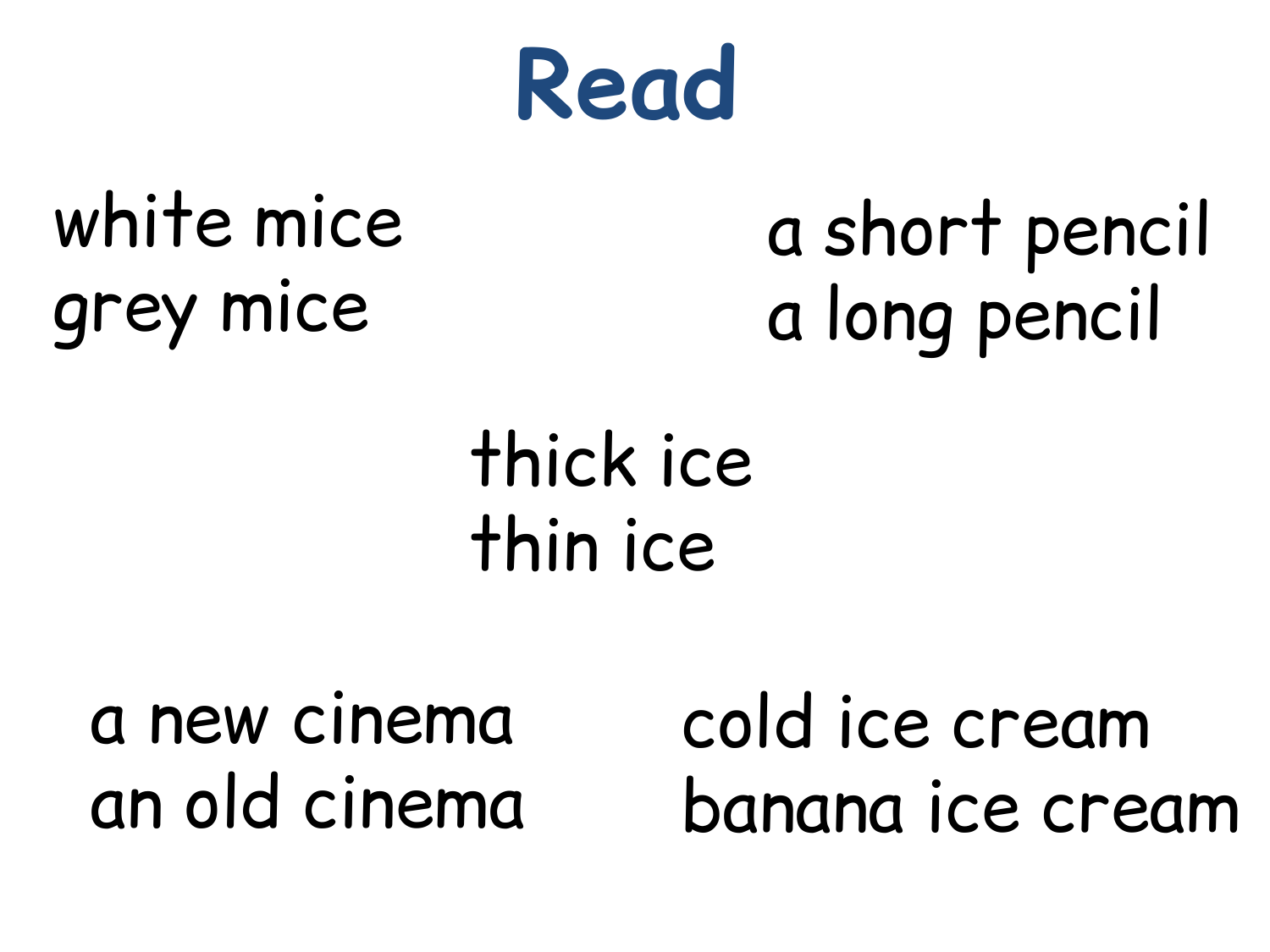

# Read
white mice
grey mice
a short pencil
a long pencil
thick ice
thin ice
a new cinema
an old cinema
cold ice cream
banana ice cream